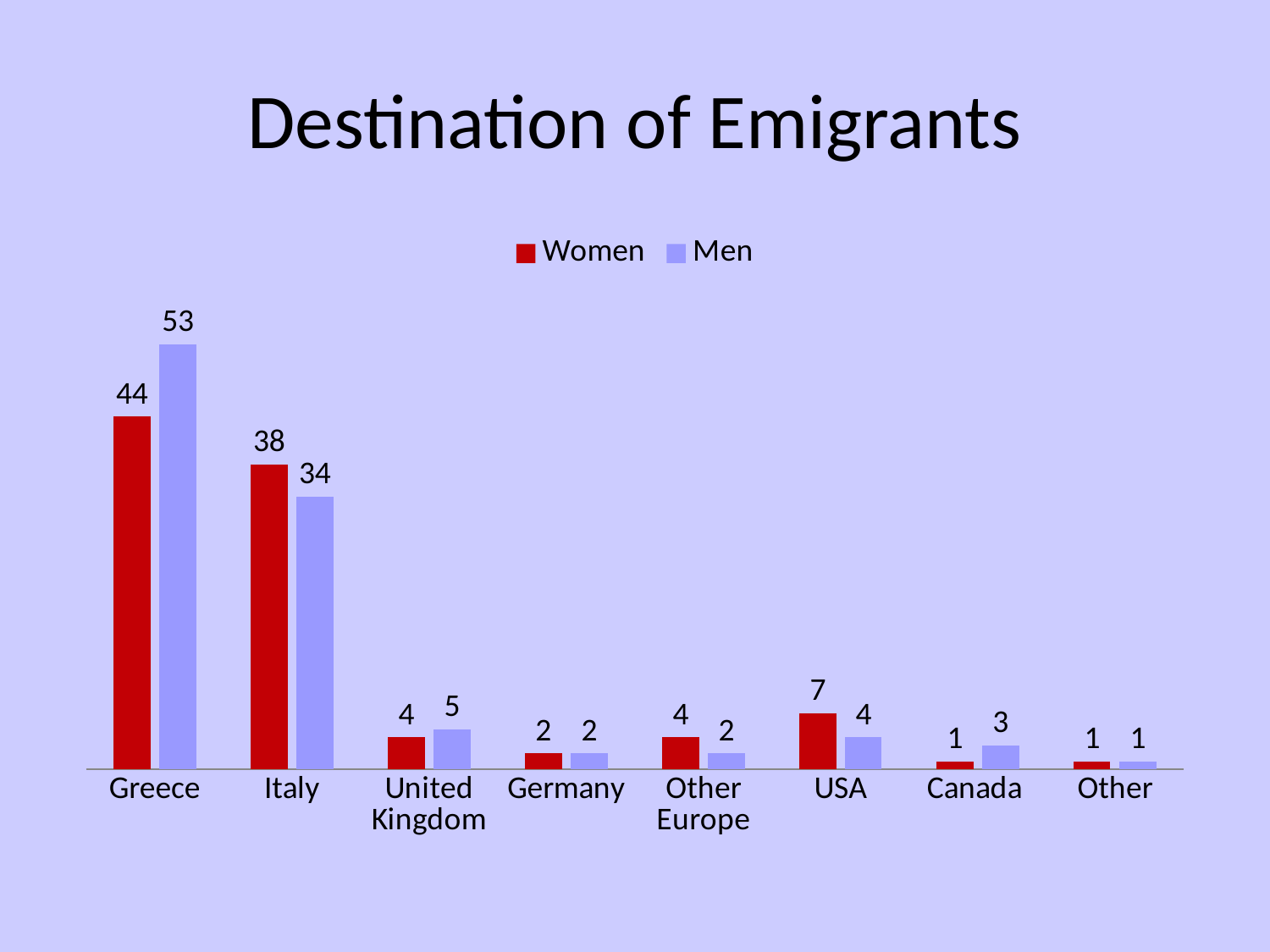

# Destination of Emigrants

### Chart

| Category | Women | Men |
|---|---|---|
| Greece | 44.0 | 53.0 |
| Italy | 38.0 | 34.0 |
| United Kingdom | 4.0 | 5.0 |
| Germany | 2.0 | 2.0 |
| Other Europe | 4.0 | 2.0 |
| USA | 7.0 | 4.0 |
| Canada  | 1.0 | 3.0 |
| Other | 1.0 | 1.0 |